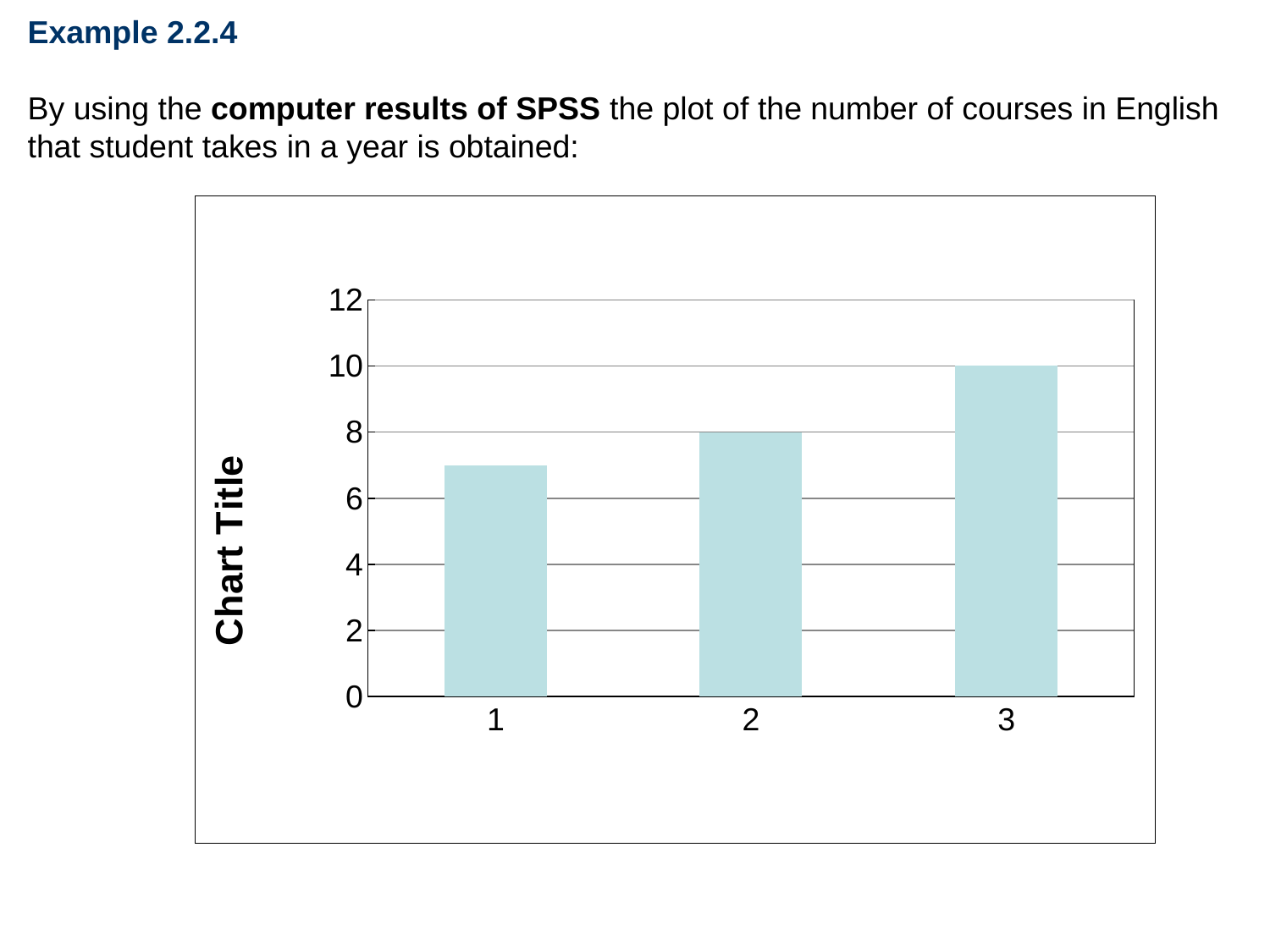

# Example 2.2.4 By using the computer results of SPSS the plot of the number of courses in English  that student takes in a year is obtained:

[unsupported chart]